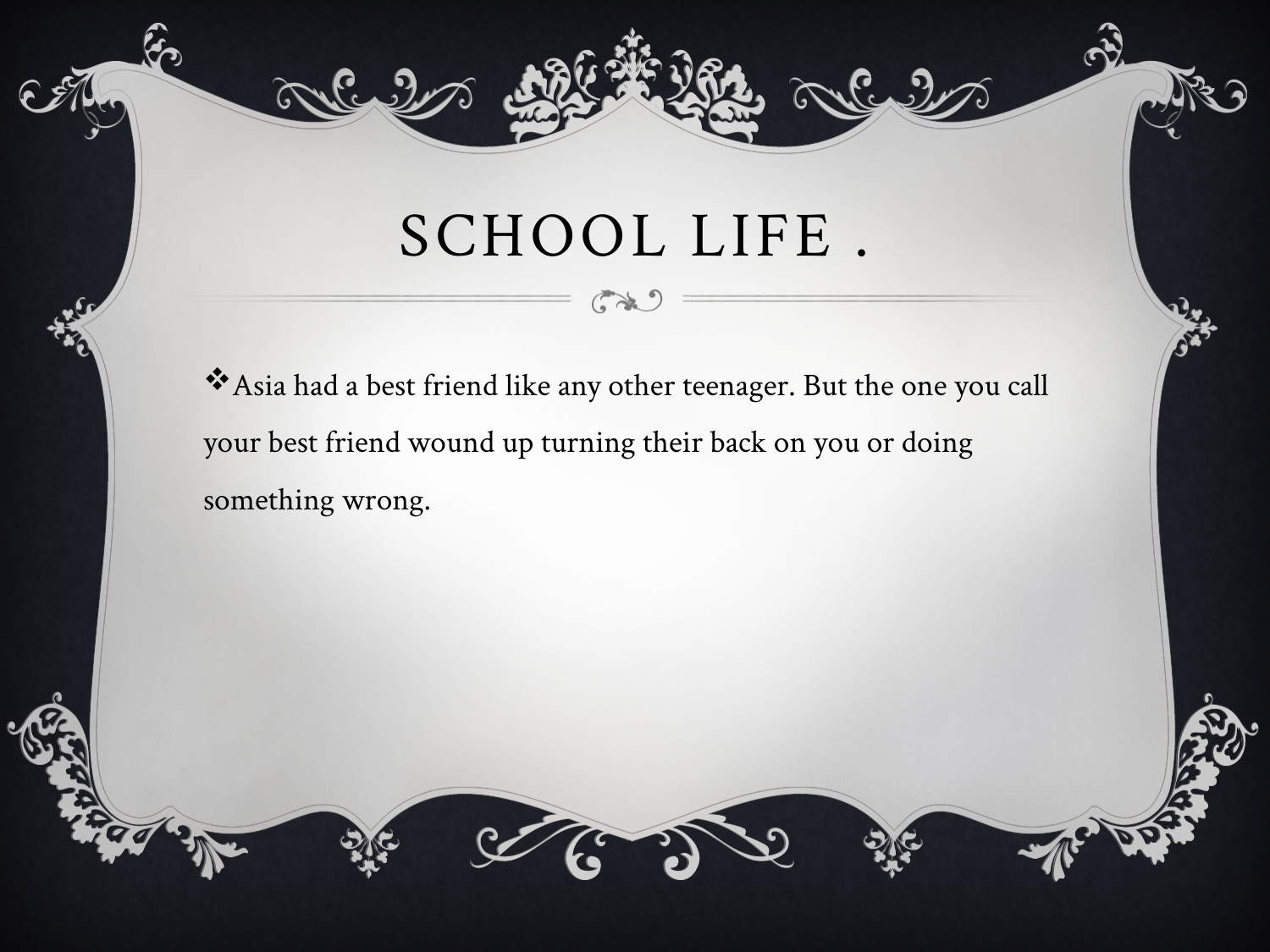

# School Life .
Asia had a best friend like any other teenager. But the one you call your best friend wound up turning their back on you or doing something wrong.